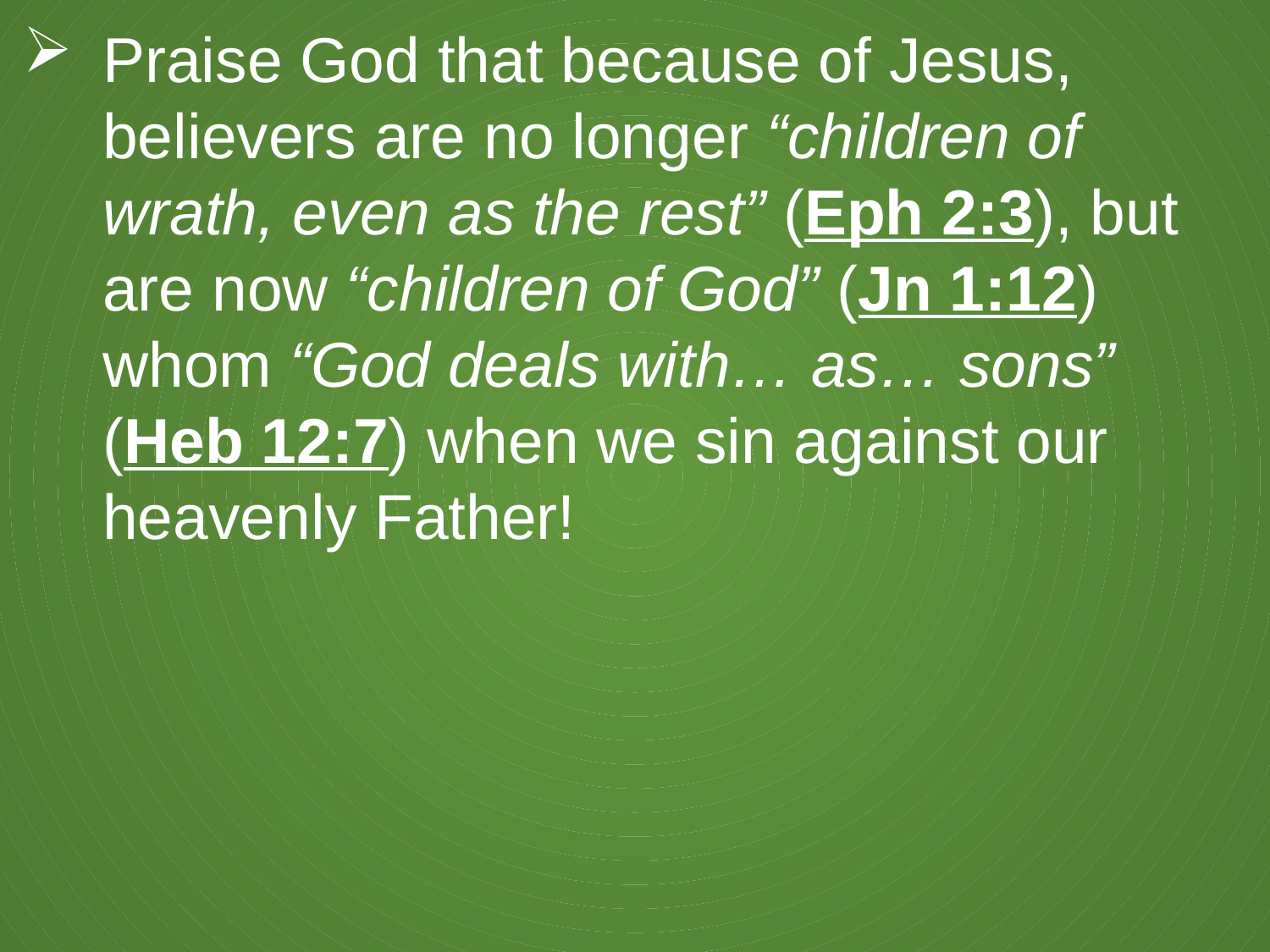

Praise God that because of Jesus, believers are no longer “children of wrath, even as the rest” (Eph 2:3), but are now “children of God” (Jn 1:12) whom “God deals with… as… sons” (Heb 12:7) when we sin against our heavenly Father!